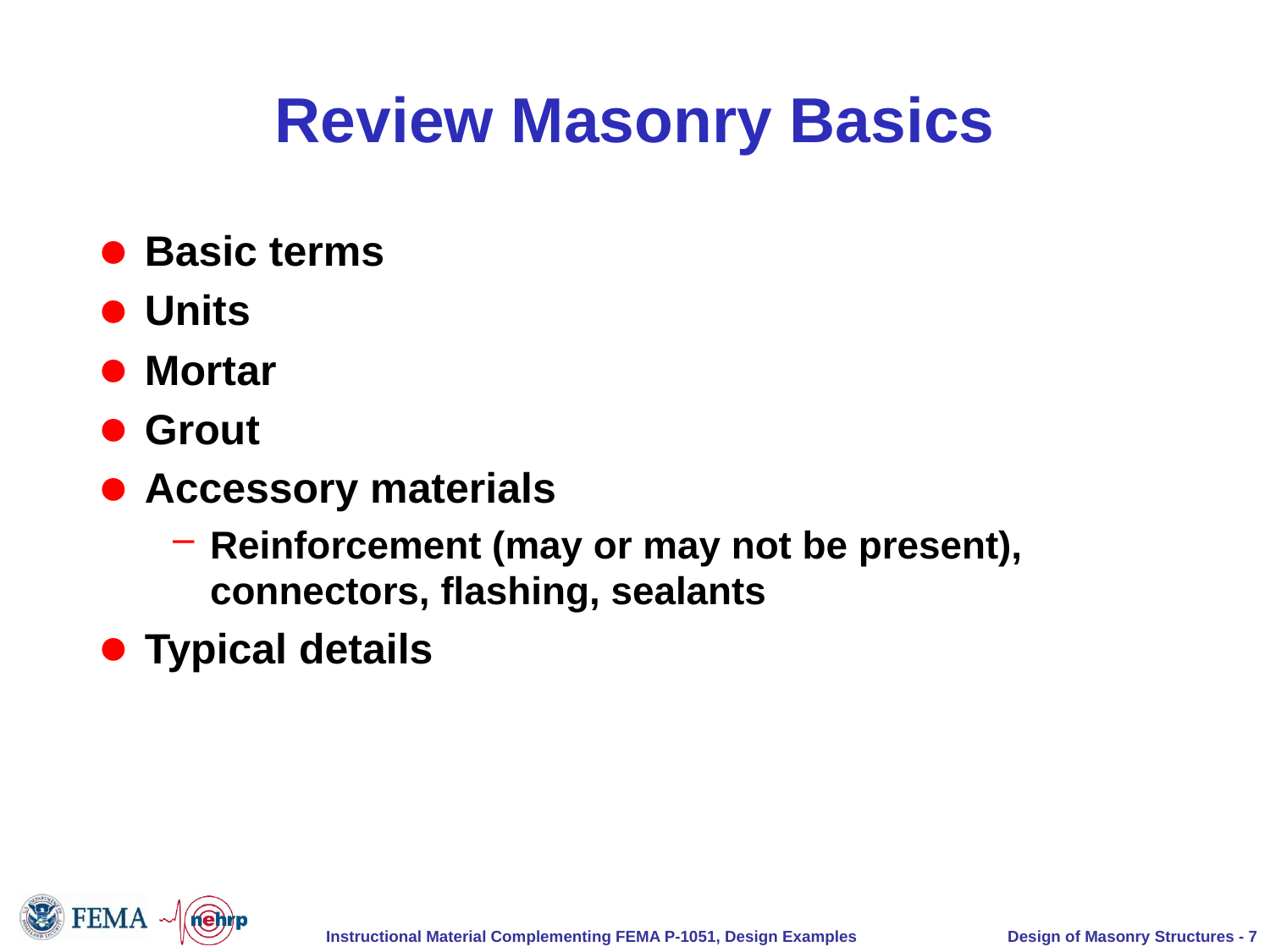

# Review Masonry Basics
Basic terms
Units
Mortar
Grout
Accessory materials
Reinforcement (may or may not be present), connectors, flashing, sealants
Typical details
Design of Masonry Structures - 7
Instructional Material Complementing FEMA P-1051, Design Examples